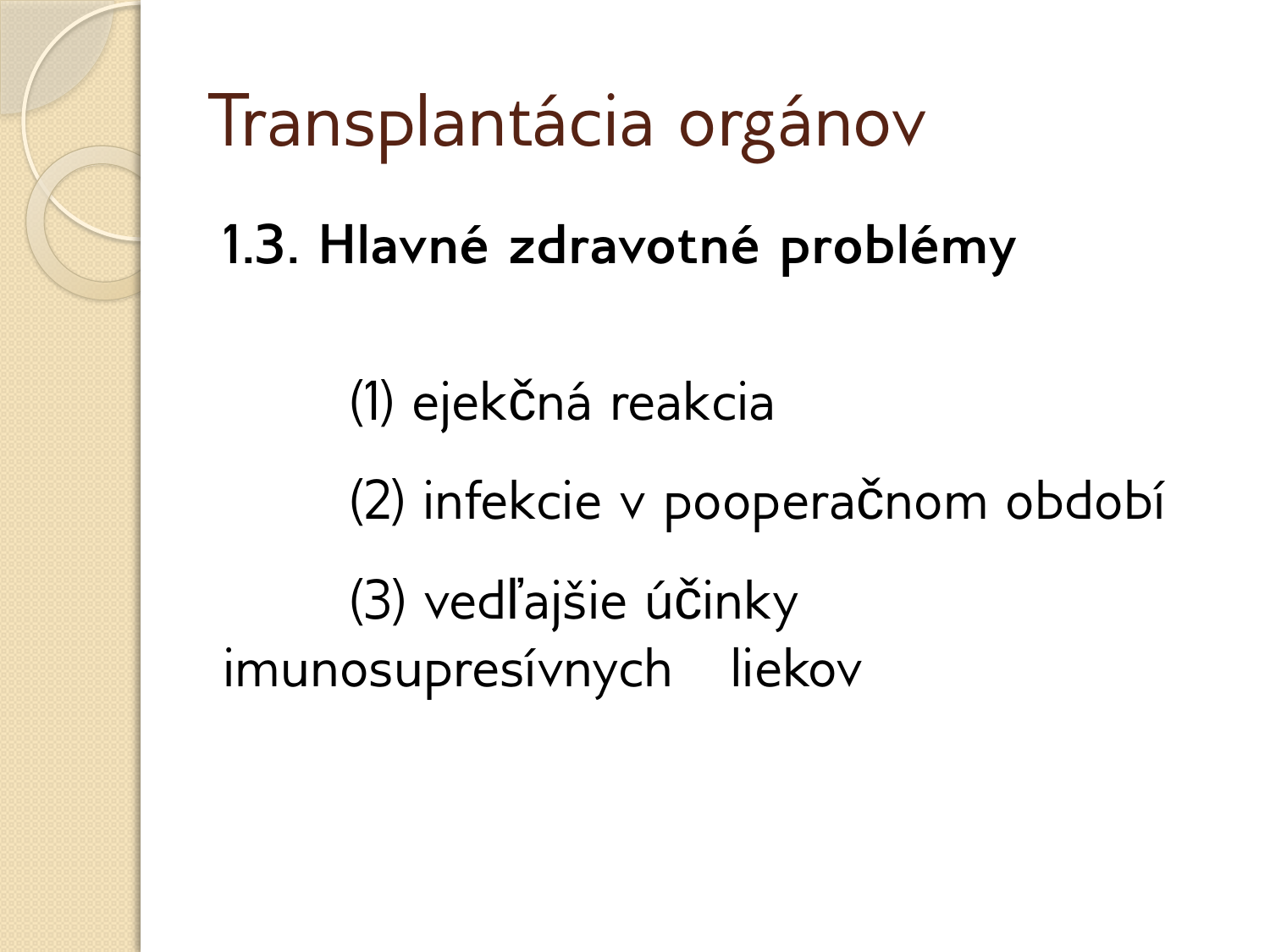

# Transplantácia orgánov
1.3. Hlavné zdravotné problémy

	(1) ejekčná reakcia
	(2) infekcie v pooperačnom období
	(3) vedľajšie účinky imunosupresívnych 	liekov